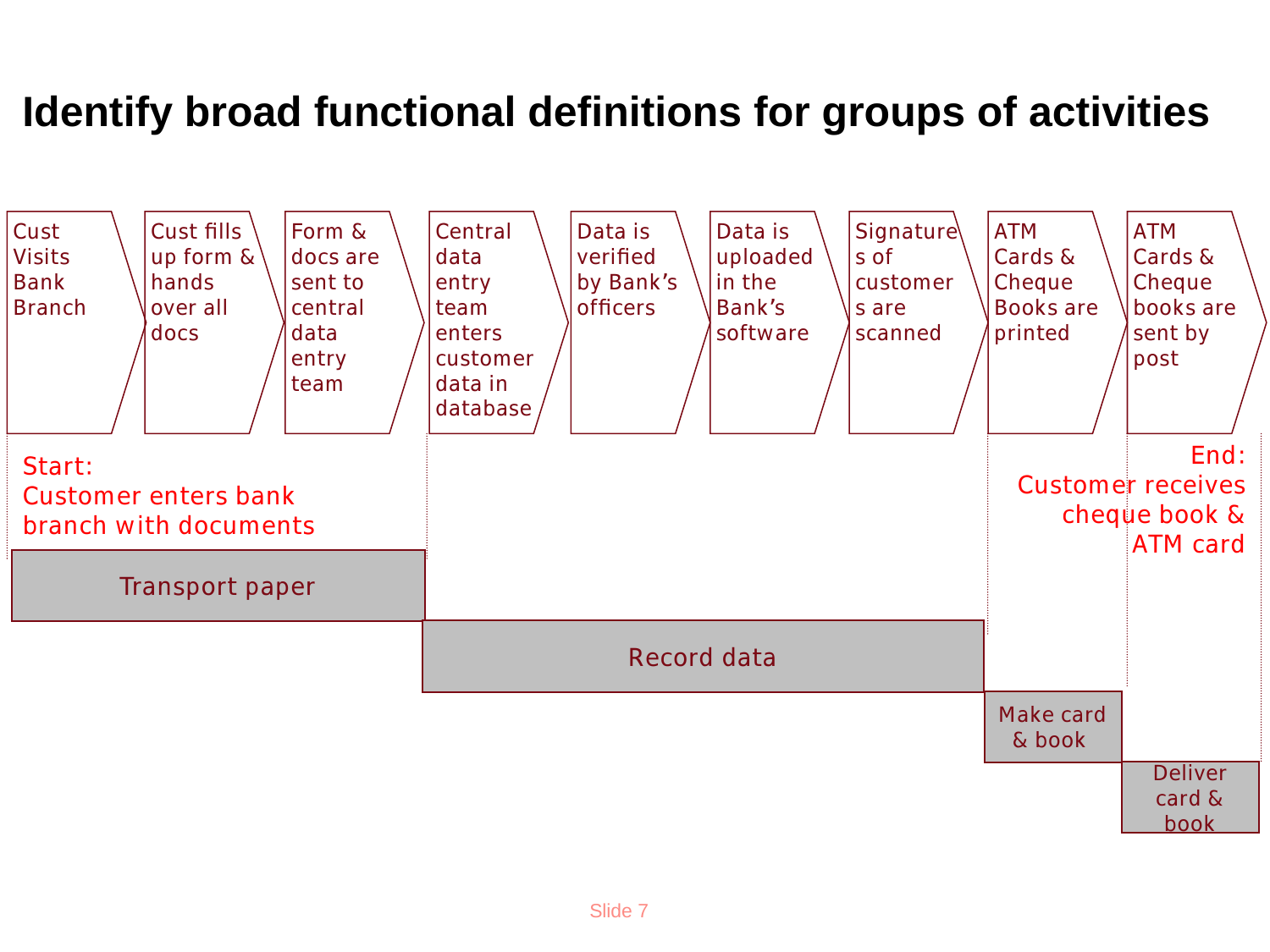

# Identify broad functional definitions for groups of activities
Cust Visits Bank Branch
Cust fills up form & hands over all docs
Form & docs are sent to central data entry team
Central data entry team enters customer data in database
Data is verified by Bank’s officers
Data is uploaded in the Bank’s software
Signatures of customers are scanned
ATM Cards & Cheque Books are printed
ATM Cards & Cheque books are sent by post

Start:
Customer enters bank branch with documents
End:
Customer receives cheque book & ATM card
Transport paper
Record data
Make card & book
Deliver card & book